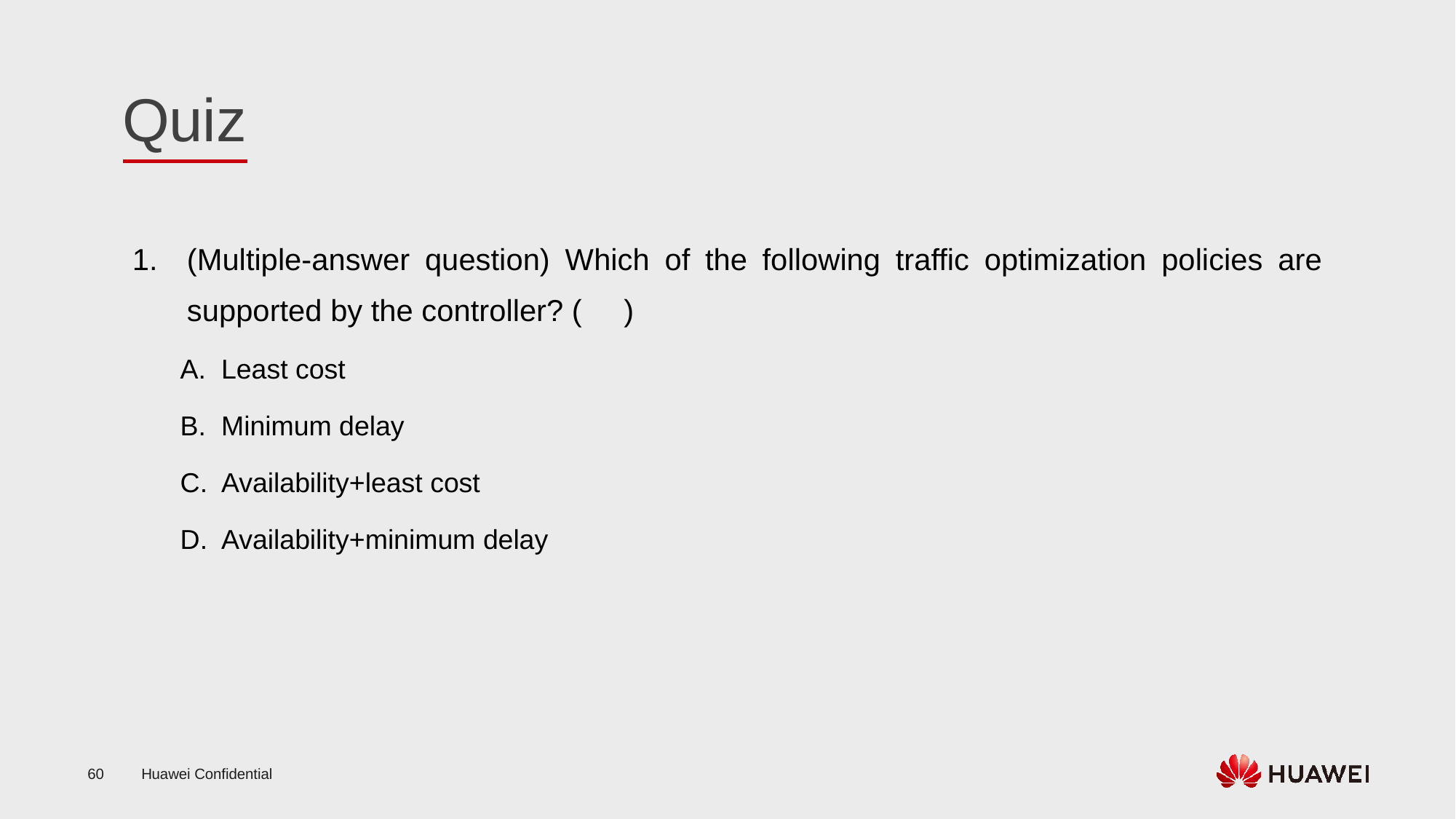

(Multiple-answer question) Which of the following traffic optimization policies are supported by the controller? (     )
Least cost
Minimum delay
Availability+least cost
Availability+minimum delay